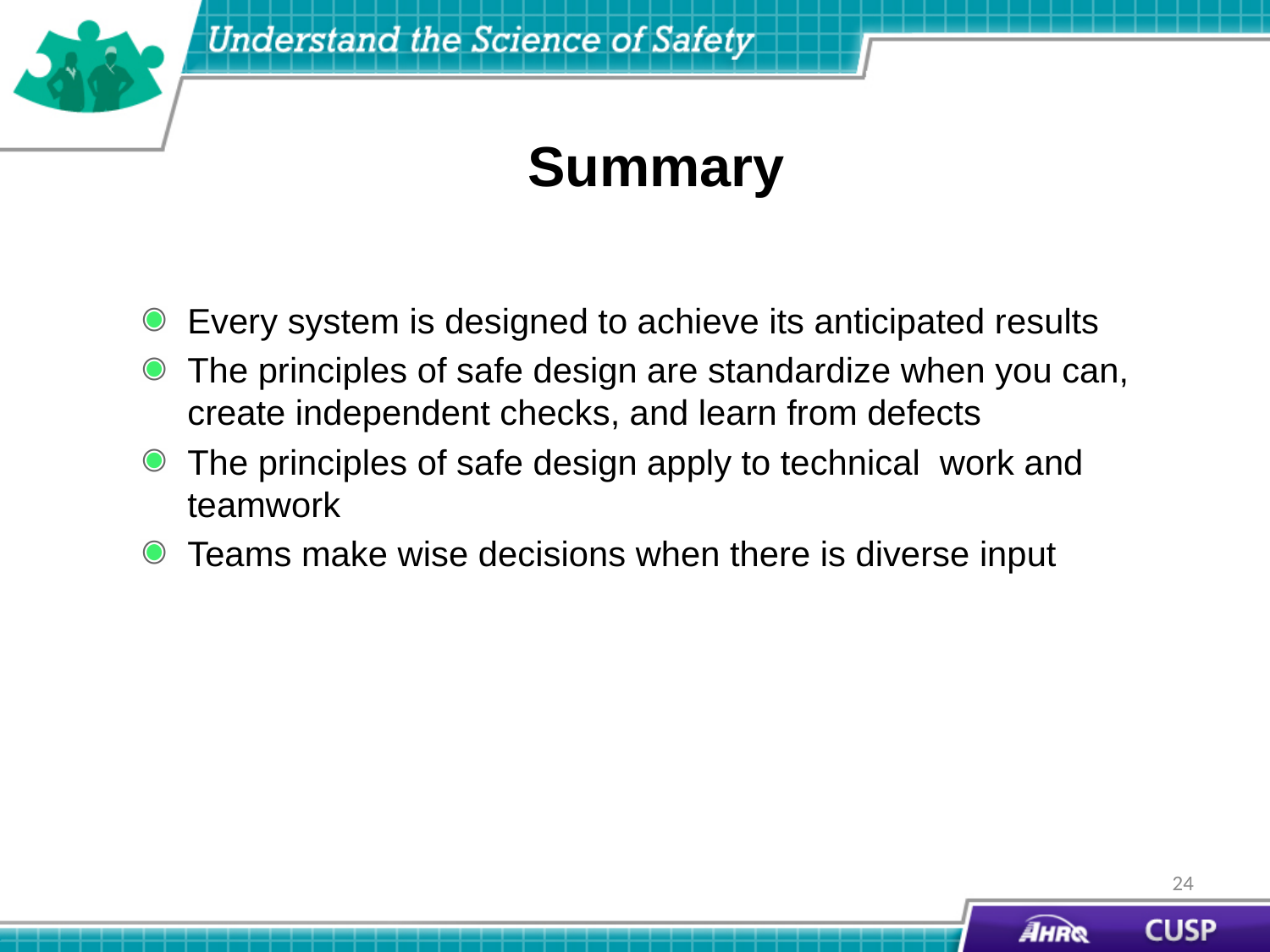

# Summary
Every system is designed to achieve its anticipated results
The principles of safe design are standardize when you can, create independent checks, and learn from defects
The principles of safe design apply to technical  work and teamwork
Teams make wise decisions when there is diverse input
24